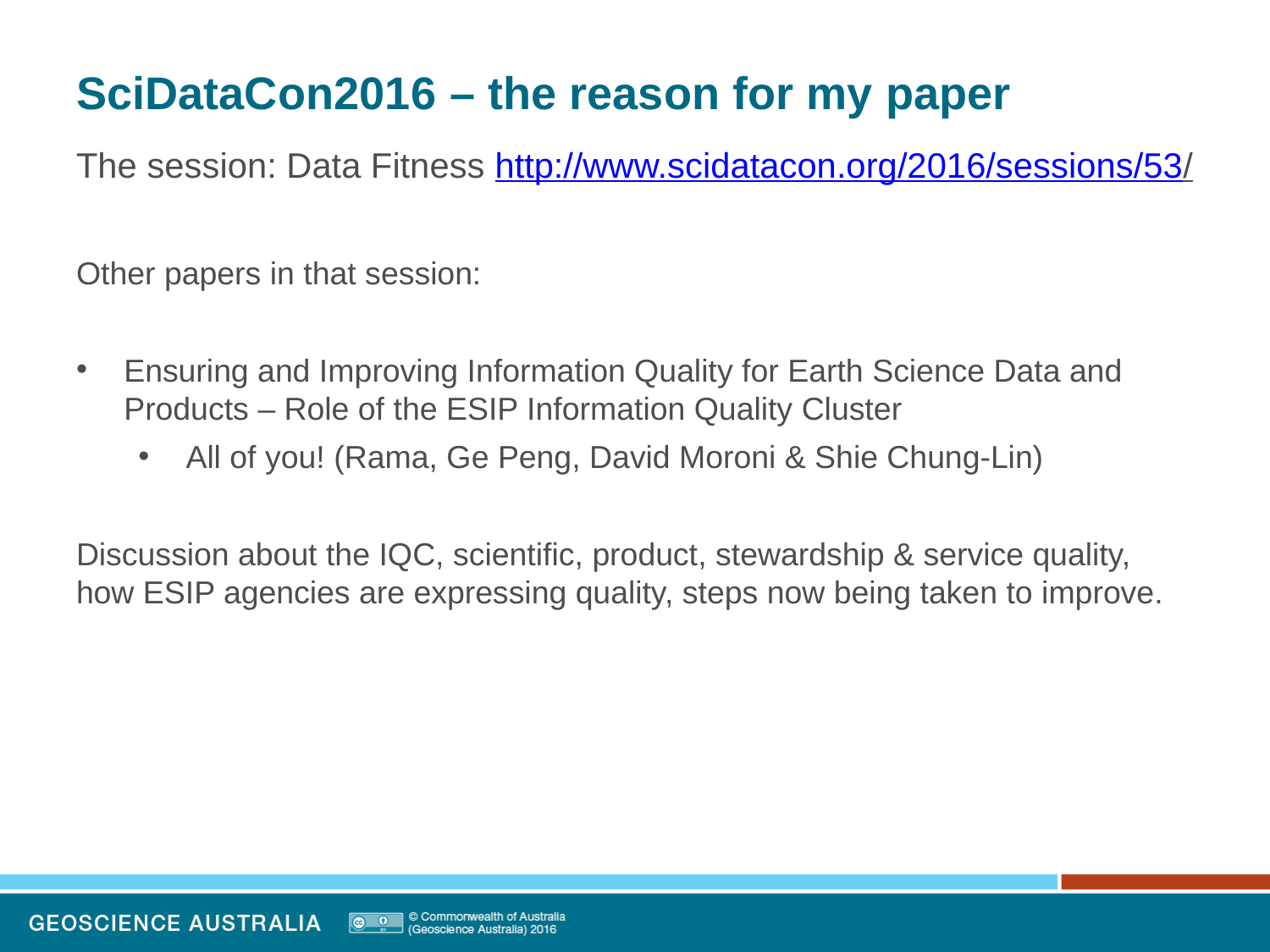

# SciDataCon2016 – the reason for my paper
The session: Data Fitness http://www.scidatacon.org/2016/sessions/53/

Other papers in that session:

Ensuring and Improving Information Quality for Earth Science Data and Products – Role of the ESIP Information Quality Cluster
All of you! (Rama, Ge Peng, David Moroni & Shie Chung-Lin)

Discussion about the IQC, scientific, product, stewardship & service quality, how ESIP agencies are expressing quality, steps now being taken to improve.